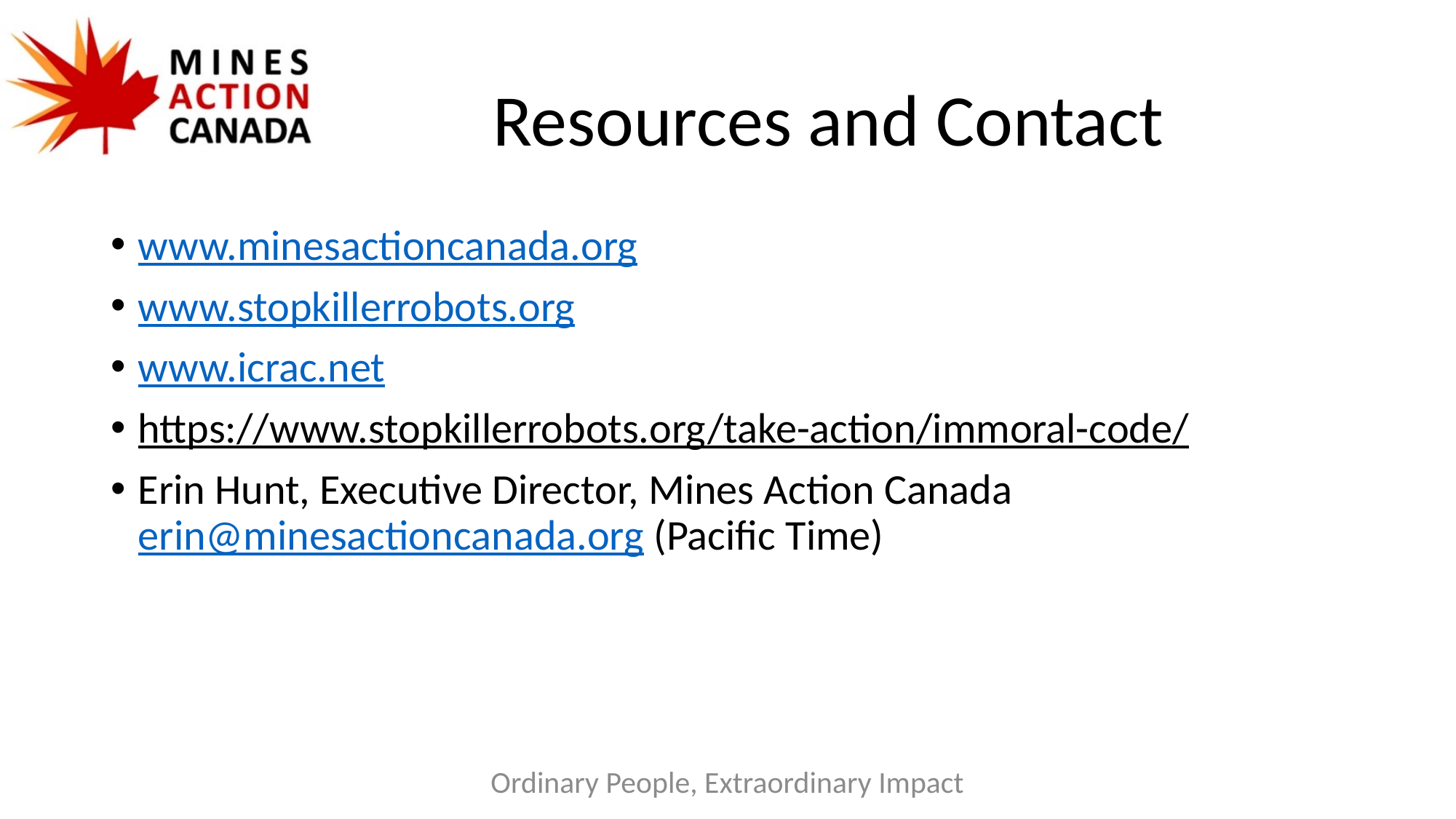

# Resources and Contact
www.minesactioncanada.org
www.stopkillerrobots.org
www.icrac.net
https://www.stopkillerrobots.org/take-action/immoral-code/
Erin Hunt, Executive Director, Mines Action Canada erin@minesactioncanada.org (Pacific Time)
Ordinary People, Extraordinary Impact